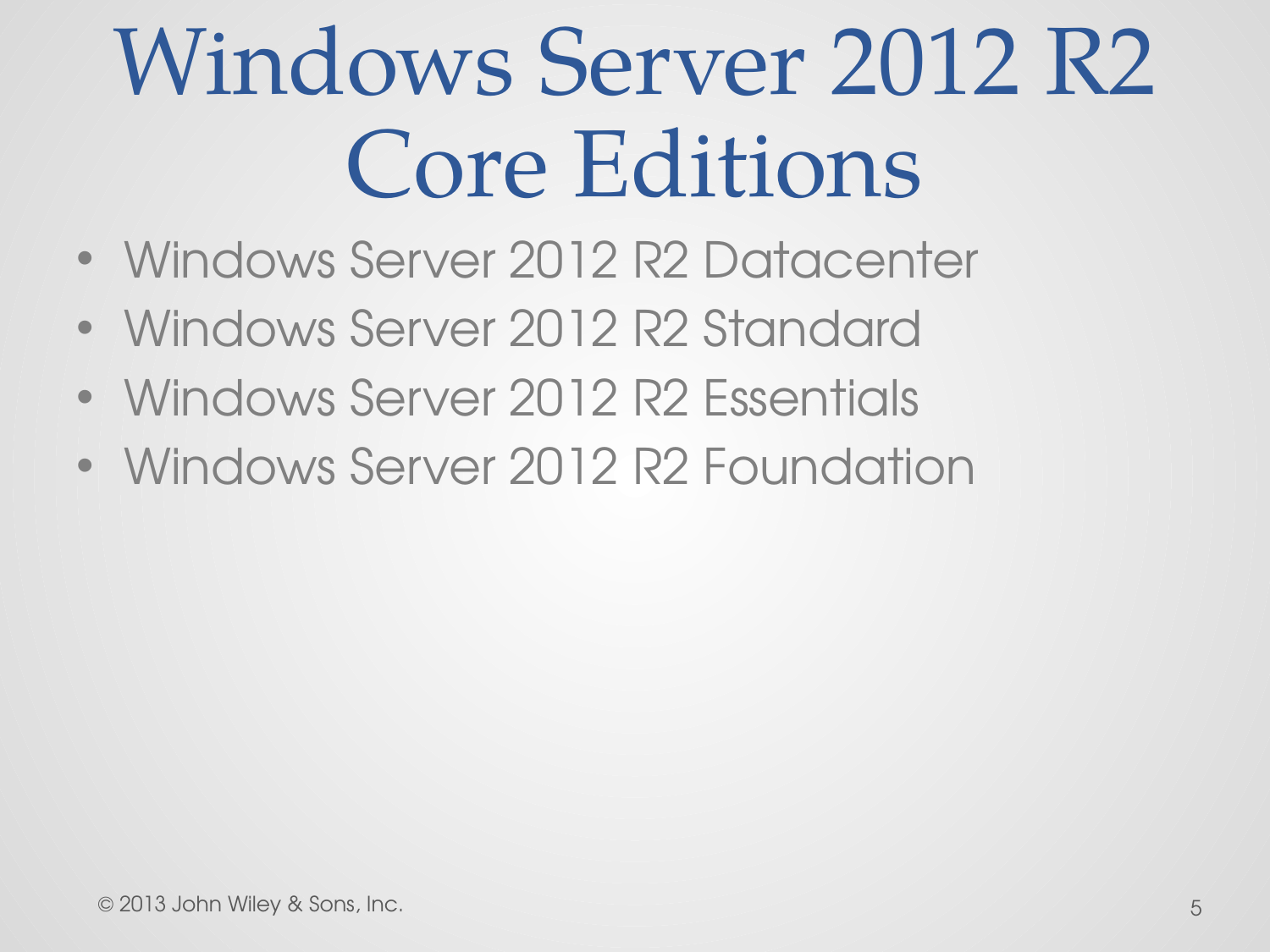

# Windows Server 2012 R2 Core Editions
Windows Server 2012 R2 Datacenter
Windows Server 2012 R2 Standard
Windows Server 2012 R2 Essentials
Windows Server 2012 R2 Foundation
© 2013 John Wiley & Sons, Inc.
5